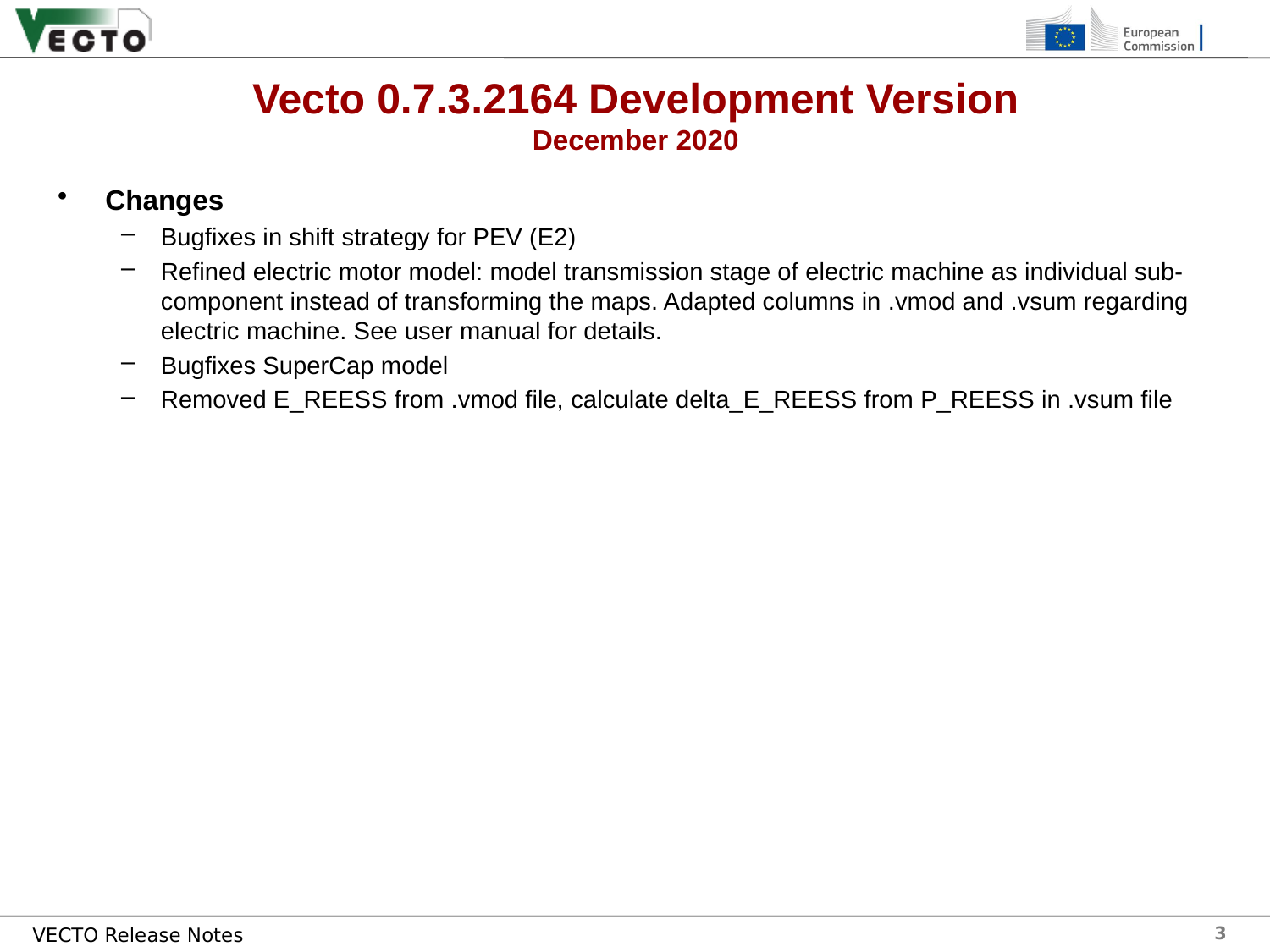

# Vecto 0.7.3.2164 Development Version December 2020
Changes
Bugfixes in shift strategy for PEV (E2)
Refined electric motor model: model transmission stage of electric machine as individual sub-component instead of transforming the maps. Adapted columns in .vmod and .vsum regarding electric machine. See user manual for details.
Bugfixes SuperCap model
Removed E_REESS from .vmod file, calculate delta_E_REESS from P_REESS in .vsum file